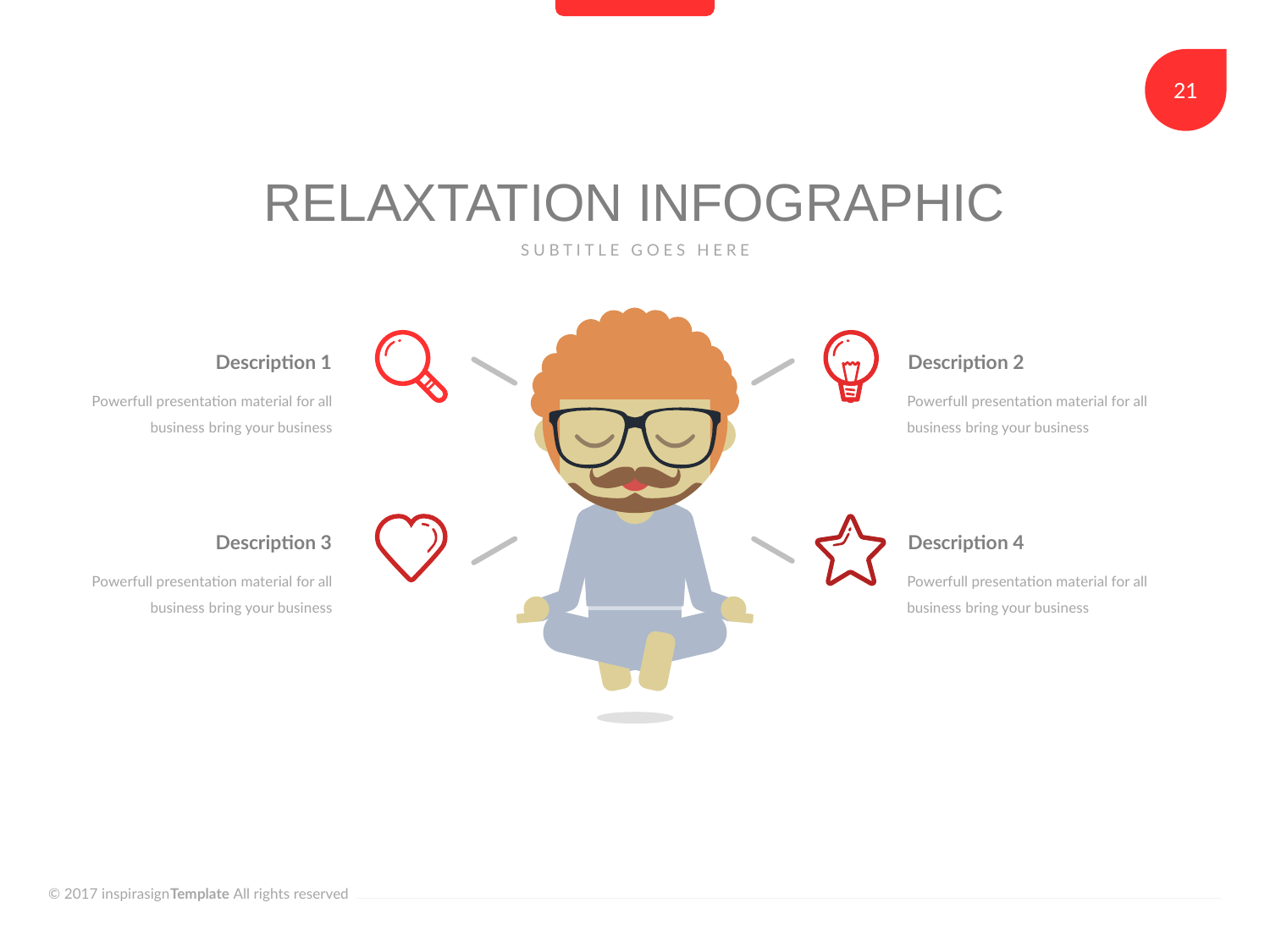

RELAXTATION INFOGRAPHIC
SUBTITLE GOES HERE

Description 1
Description 2
Powerfull presentation material for all business bring your business
Powerfull presentation material for all business bring your business

Description 3
Description 4
Powerfull presentation material for all business bring your business
Powerfull presentation material for all business bring your business